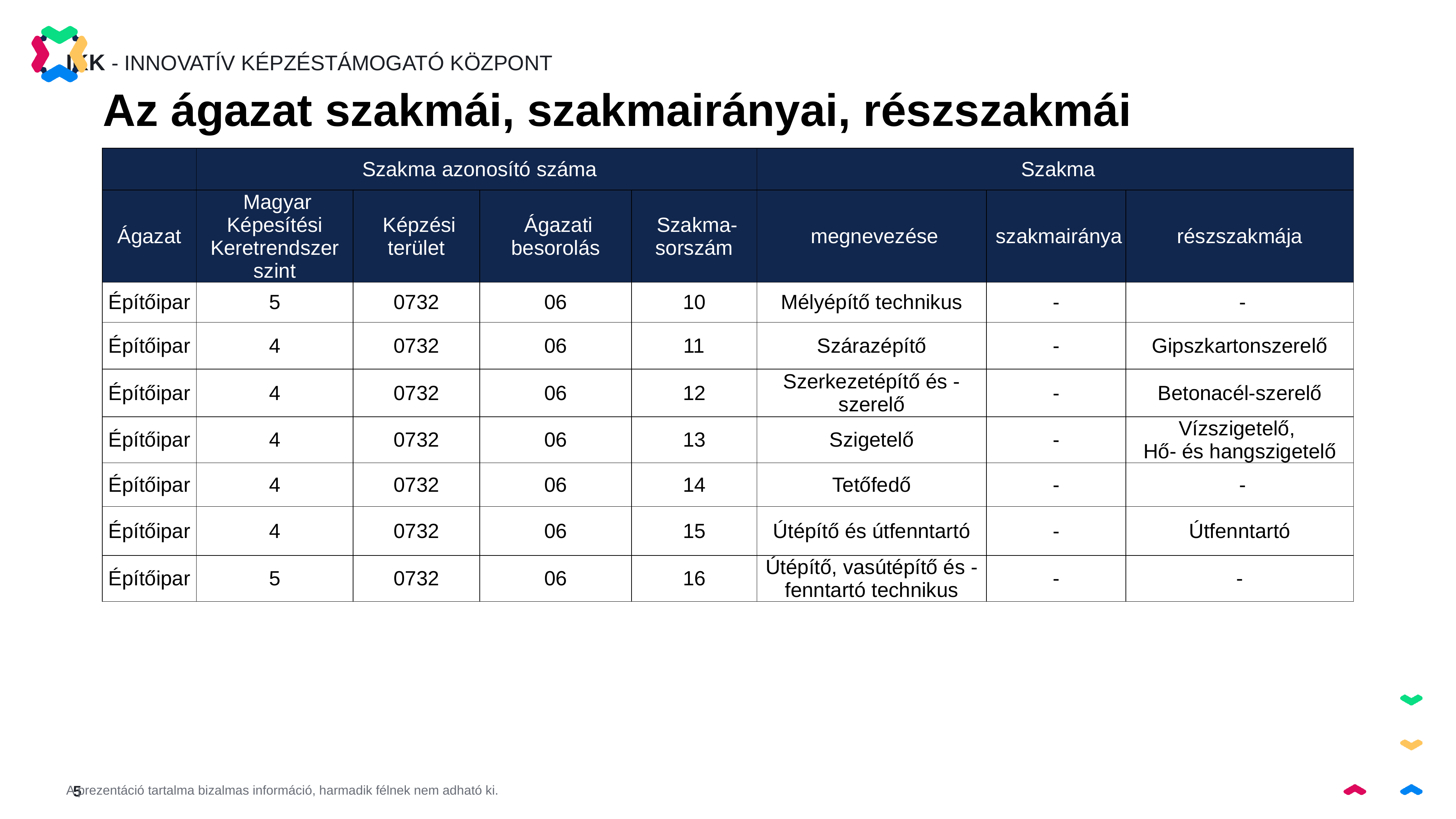

Az ágazat szakmái, szakmairányai, részszakmái
|  | Szakma azonosító száma |  |  |  | Szakma |  |  |
| --- | --- | --- | --- | --- | --- | --- | --- |
| Ágazat | Magyar Képesítési Keretrendszer szint | Képzési terület | Ágazati besorolás | Szakma-sorszám | megnevezése | szakmairánya | részszakmája |
| Építőipar | 5 | 0732 | 06 | 10 | Mélyépítő technikus | - | - |
| Építőipar | 4 | 0732 | 06 | 11 | Szárazépítő | - | Gipszkartonszerelő |
| Építőipar | 4 | 0732 | 06 | 12 | Szerkezetépítő és -szerelő | - | Betonacél-szerelő |
| Építőipar | 4 | 0732 | 06 | 13 | Szigetelő | - | Vízszigetelő, Hő- és hangszigetelő |
| Építőipar | 4 | 0732 | 06 | 14 | Tetőfedő | - | - |
| Építőipar | 4 | 0732 | 06 | 15 | Útépítő és útfenntartó | - | Útfenntartó |
| Építőipar | 5 | 0732 | 06 | 16 | Útépítő, vasútépítő és -fenntartó technikus | - | - |